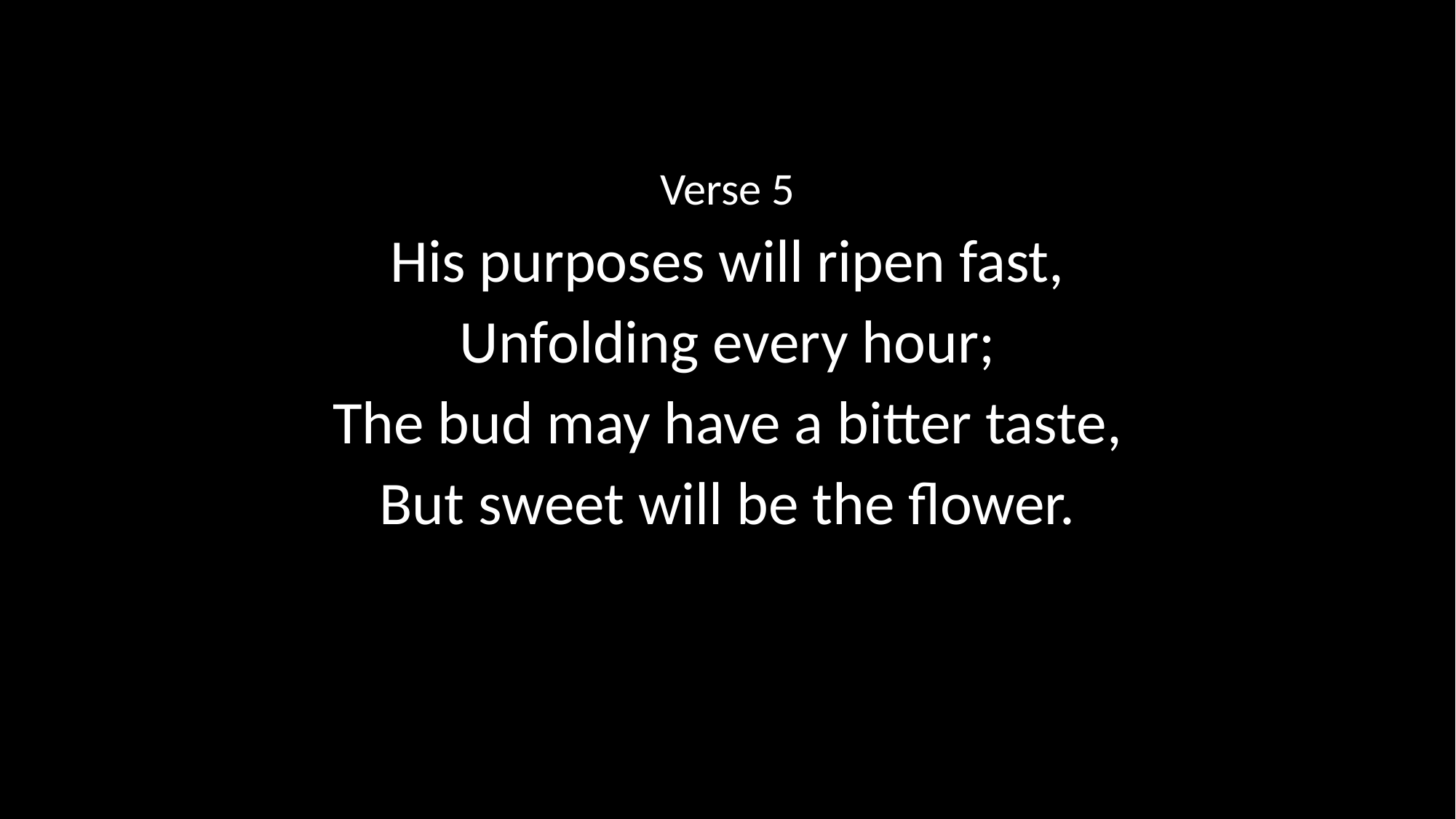

Verse 5
His purposes will ripen fast,
Unfolding every hour;
The bud may have a bitter taste,
But sweet will be the flower.